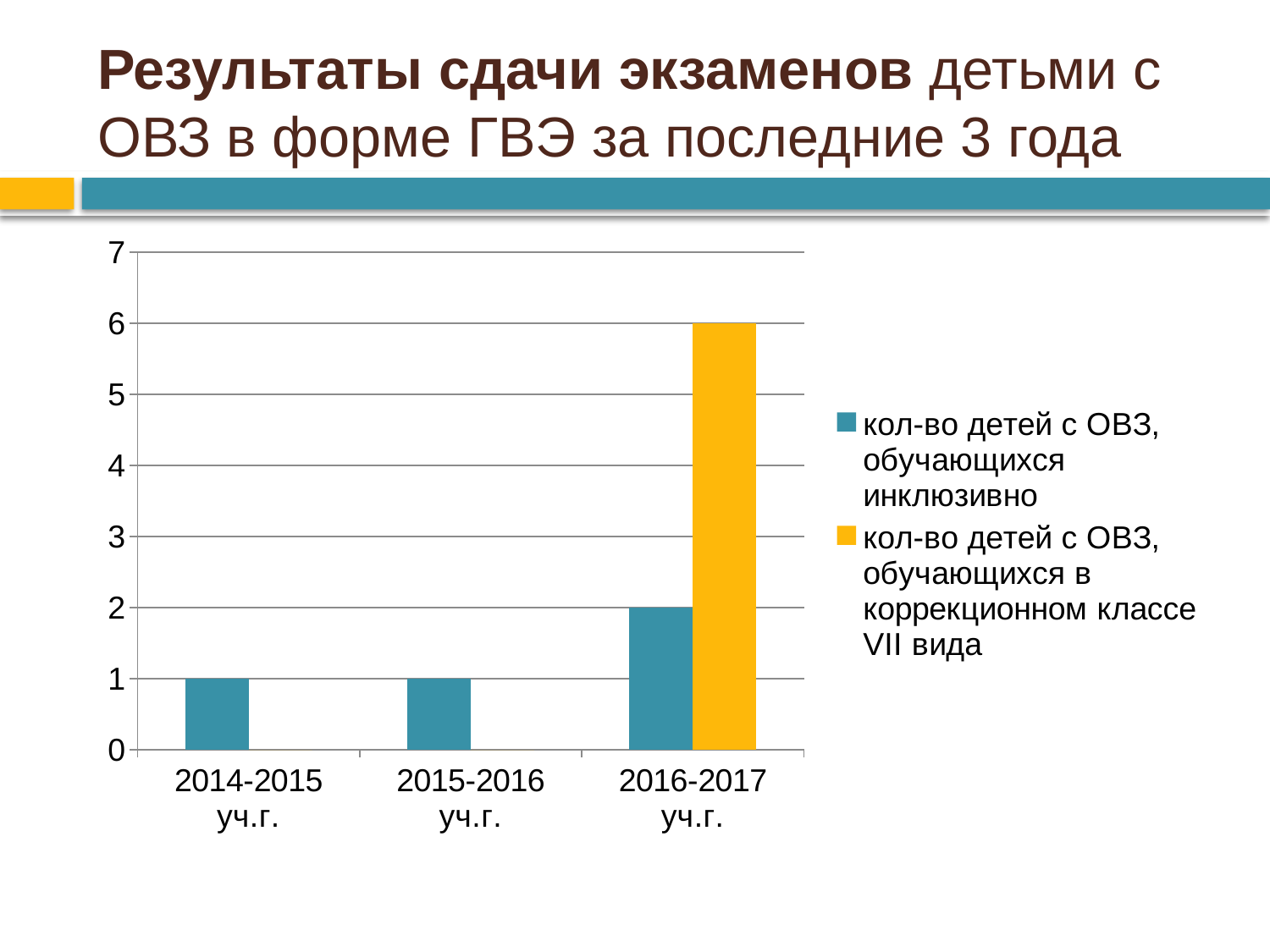

# Результаты сдачи экзаменов детьми с ОВЗ в форме ГВЭ за последние 3 года

### Chart

| Category | кол-во детей с ОВЗ, обучающихся инклюзивно | кол-во детей с ОВЗ, обучающихся в коррекционном классе VII вида |
|---|---|---|
| 2014-2015 уч.г. | 1.0 | 0.0 |
| 2015-2016 уч.г. | 1.0 | 0.0 |
| 2016-2017 уч.г. | 2.0 | 6.0 |